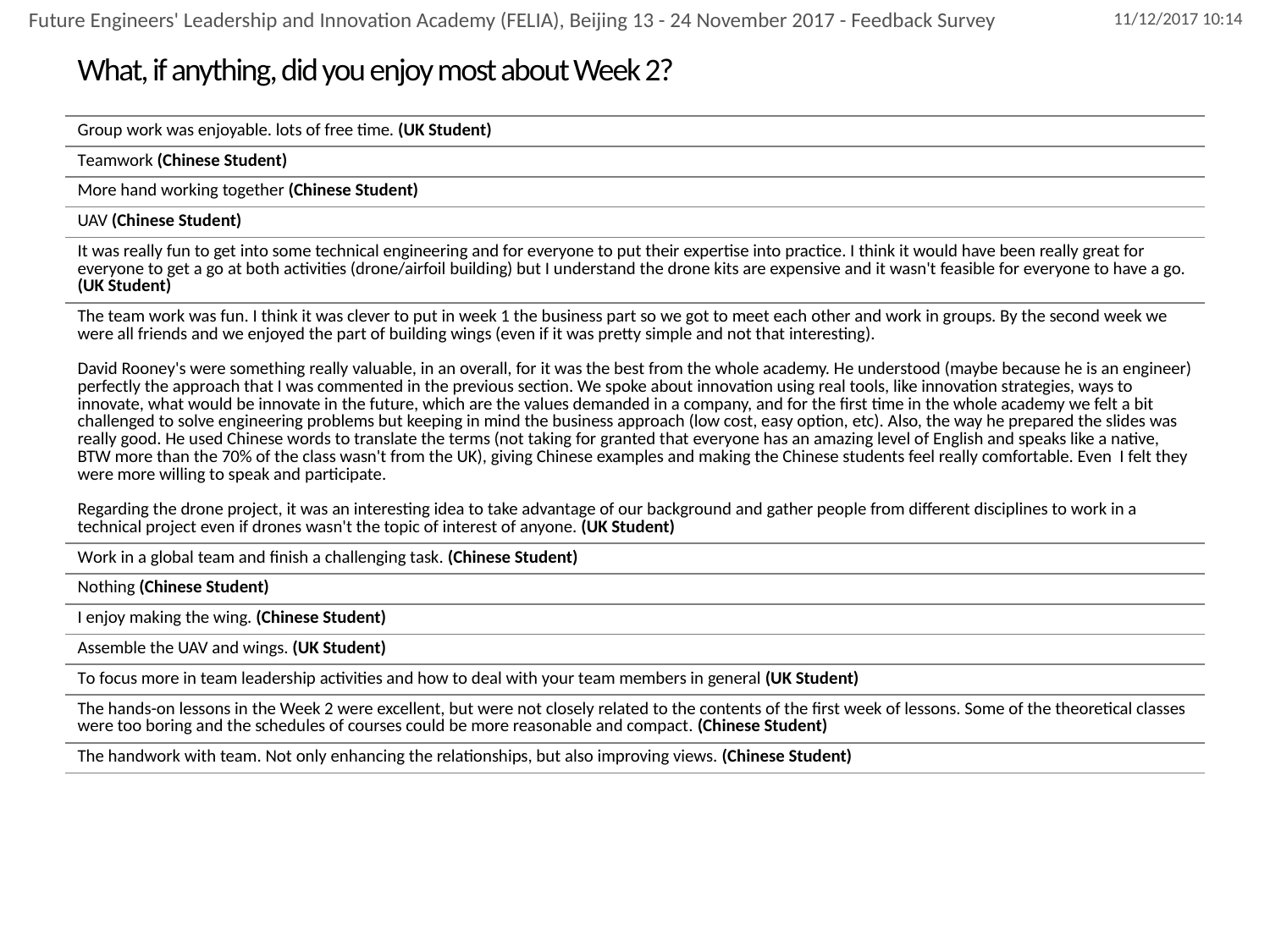

Future Engineers' Leadership and Innovation Academy (FELIA), Beijing 13 - 24 November 2017 - Feedback Survey
# What, if anything, did you enjoy most about Week 2?
| Group work was enjoyable. lots of free time. (UK Student) |
| --- |
| Teamwork (Chinese Student) |
| More hand working together (Chinese Student) |
| UAV (Chinese Student) |
| It was really fun to get into some technical engineering and for everyone to put their expertise into practice. I think it would have been really great for everyone to get a go at both activities (drone/airfoil building) but I understand the drone kits are expensive and it wasn't feasible for everyone to have a go. (UK Student) |
| The team work was fun. I think it was clever to put in week 1 the business part so we got to meet each other and work in groups. By the second week we were all friends and we enjoyed the part of building wings (even if it was pretty simple and not that interesting). David Rooney's were something really valuable, in an overall, for it was the best from the whole academy. He understood (maybe because he is an engineer) perfectly the approach that I was commented in the previous section. We spoke about innovation using real tools, like innovation strategies, ways to innovate, what would be innovate in the future, which are the values demanded in a company, and for the first time in the whole academy we felt a bit challenged to solve engineering problems but keeping in mind the business approach (low cost, easy option, etc). Also, the way he prepared the slides was really good. He used Chinese words to translate the terms (not taking for granted that everyone has an amazing level of English and speaks like a native, BTW more than the 70% of the class wasn't from the UK), giving Chinese examples and making the Chinese students feel really comfortable. Even I felt they were more willing to speak and participate. Regarding the drone project, it was an interesting idea to take advantage of our background and gather people from different disciplines to work in a technical project even if drones wasn't the topic of interest of anyone. (UK Student) |
| Work in a global team and finish a challenging task. (Chinese Student) |
| Nothing (Chinese Student) |
| I enjoy making the wing. (Chinese Student) |
| Assemble the UAV and wings. (UK Student) |
| To focus more in team leadership activities and how to deal with your team members in general (UK Student) |
| The hands-on lessons in the Week 2 were excellent, but were not closely related to the contents of the first week of lessons. Some of the theoretical classes were too boring and the schedules of courses could be more reasonable and compact. (Chinese Student) |
| The handwork with team. Not only enhancing the relationships, but also improving views. (Chinese Student) |